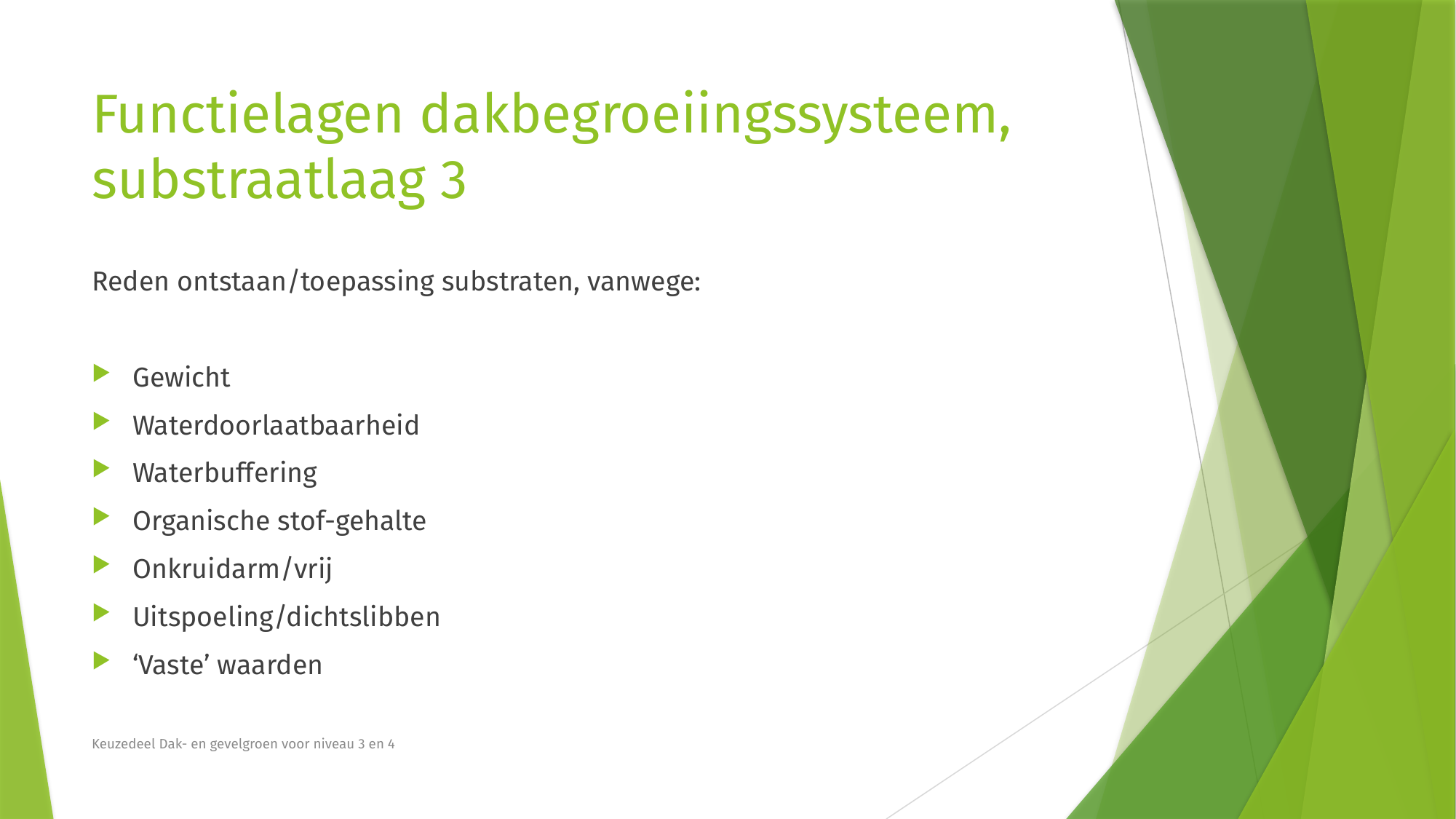

# Functielagen dakbegroeiingssysteem, substraatlaag 3
Reden ontstaan/toepassing substraten, vanwege:

Gewicht
Waterdoorlaatbaarheid
Waterbuffering
Organische stof-gehalte
Onkruidarm/vrij
Uitspoeling/dichtslibben
‘Vaste’ waarden

Keuzedeel Dak- en gevelgroen voor niveau 3 en 4